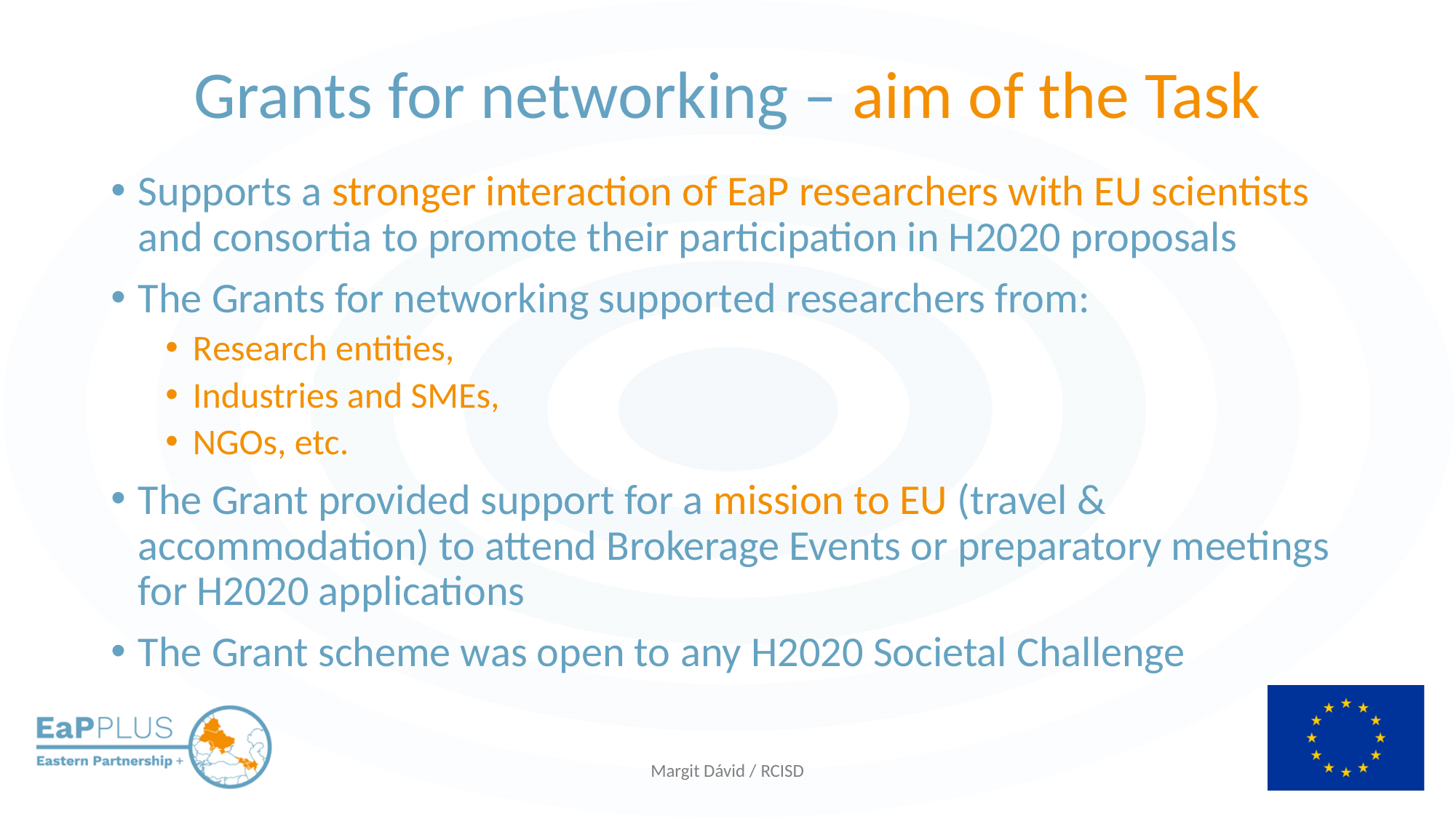

# Grants for networking – aim of the Task
Supports a stronger interaction of EaP researchers with EU scientists and consortia to promote their participation in H2020 proposals
The Grants for networking supported researchers from:
Research entities,
Industries and SMEs,
NGOs, etc.
The Grant provided support for a mission to EU (travel & accommodation) to attend Brokerage Events or preparatory meetings for H2020 applications
The Grant scheme was open to any H2020 Societal Challenge
Margit Dávid / RCISD